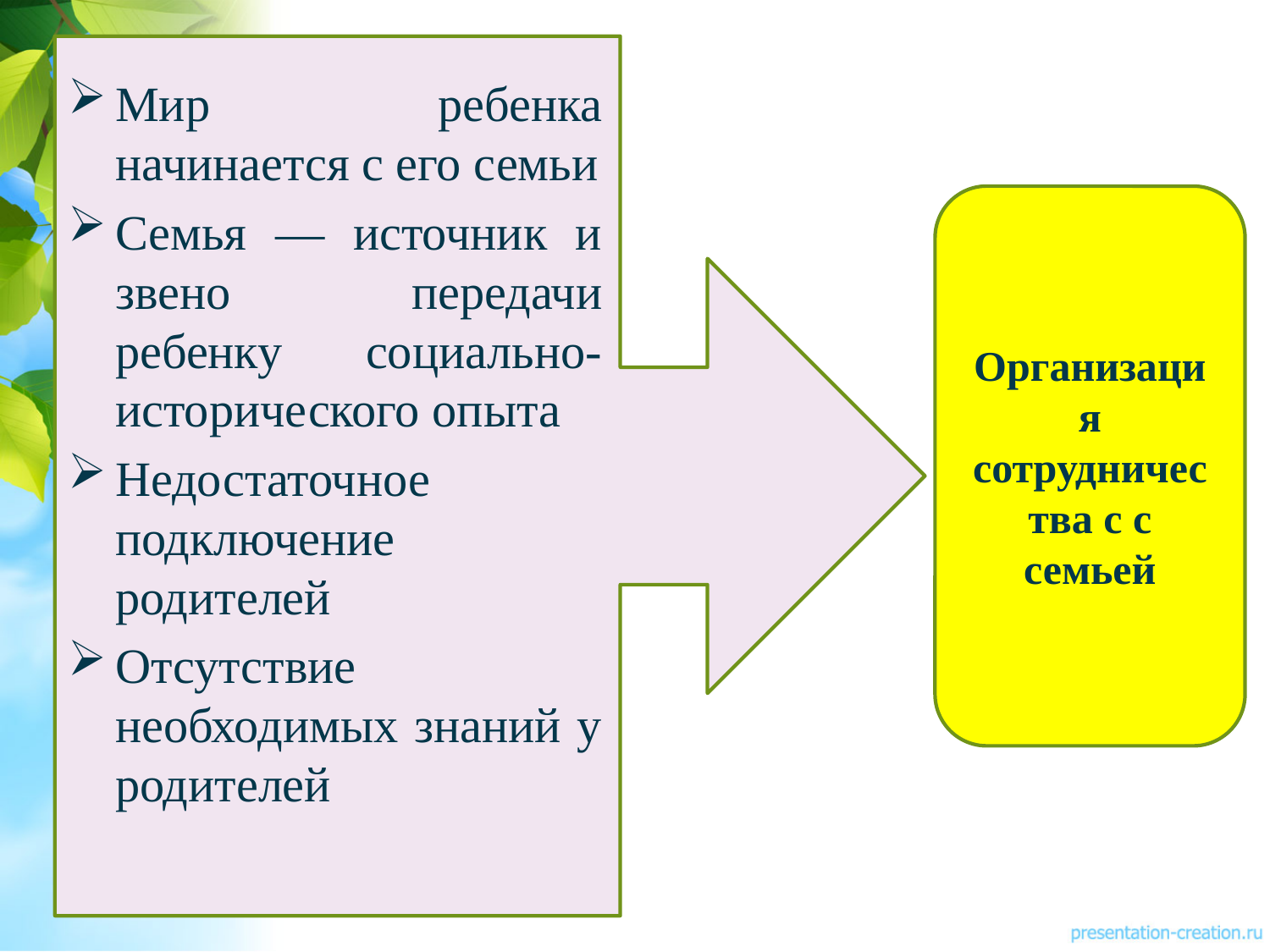

Мир ребенка начинается с его семьи
Семья — источник и звено передачи ребенку социально-исторического опыта
Недостаточное подключение родителей
Отсутствие необходимых знаний у родителей
Организация сотрудничества с с семьей